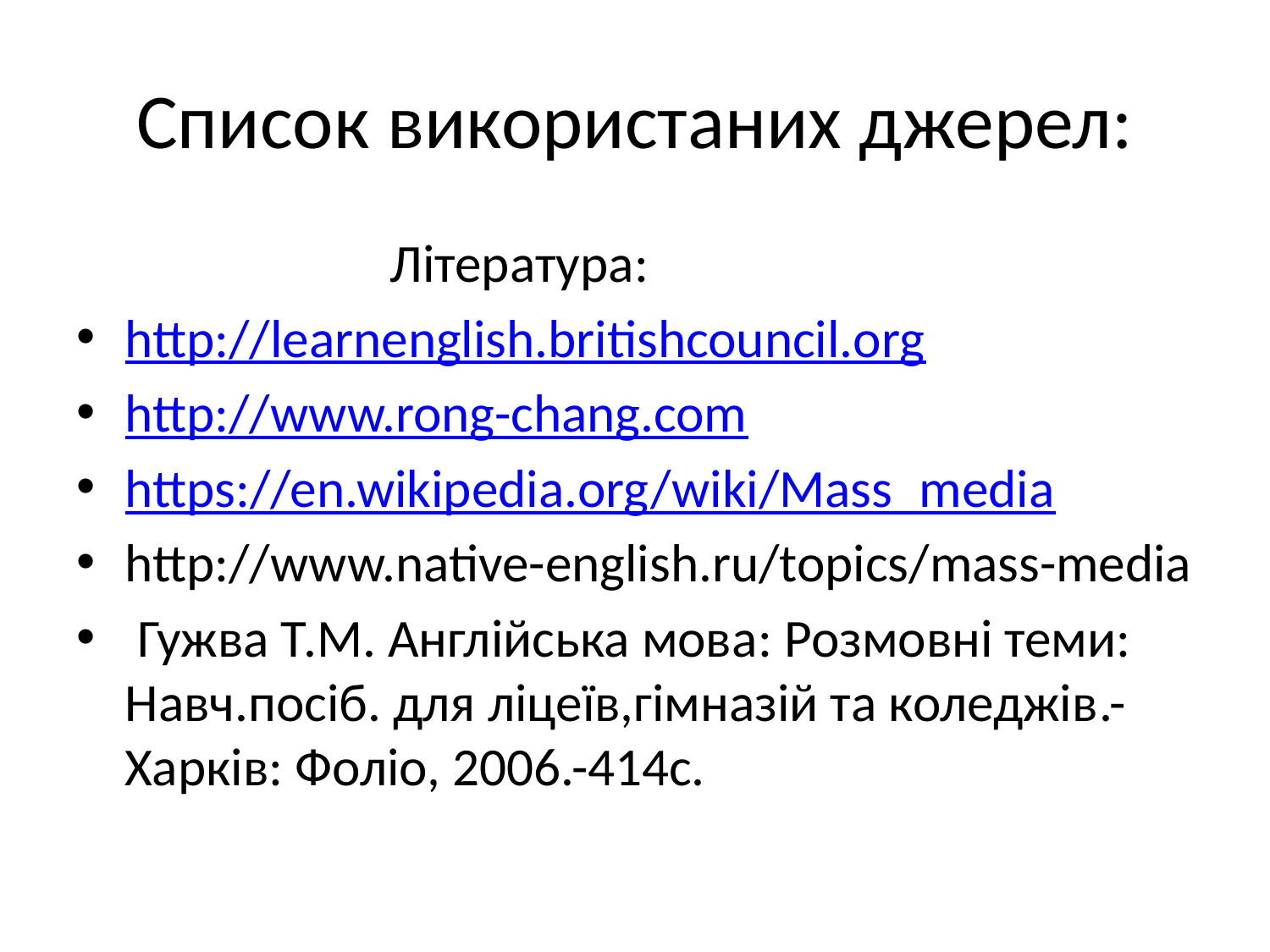

# Список використаних джерел:
                          Література:
http://learnenglish.britishcouncil.org
http://www.rong-chang.com
https://en.wikipedia.org/wiki/Mass_media
http://www.native-english.ru/topics/mass-media
 Гужва Т.М. Англійська мова: Розмовні теми: Навч.посіб. для ліцеїв,гімназій та коледжів.- Харків: Фоліо, 2006.-414с.